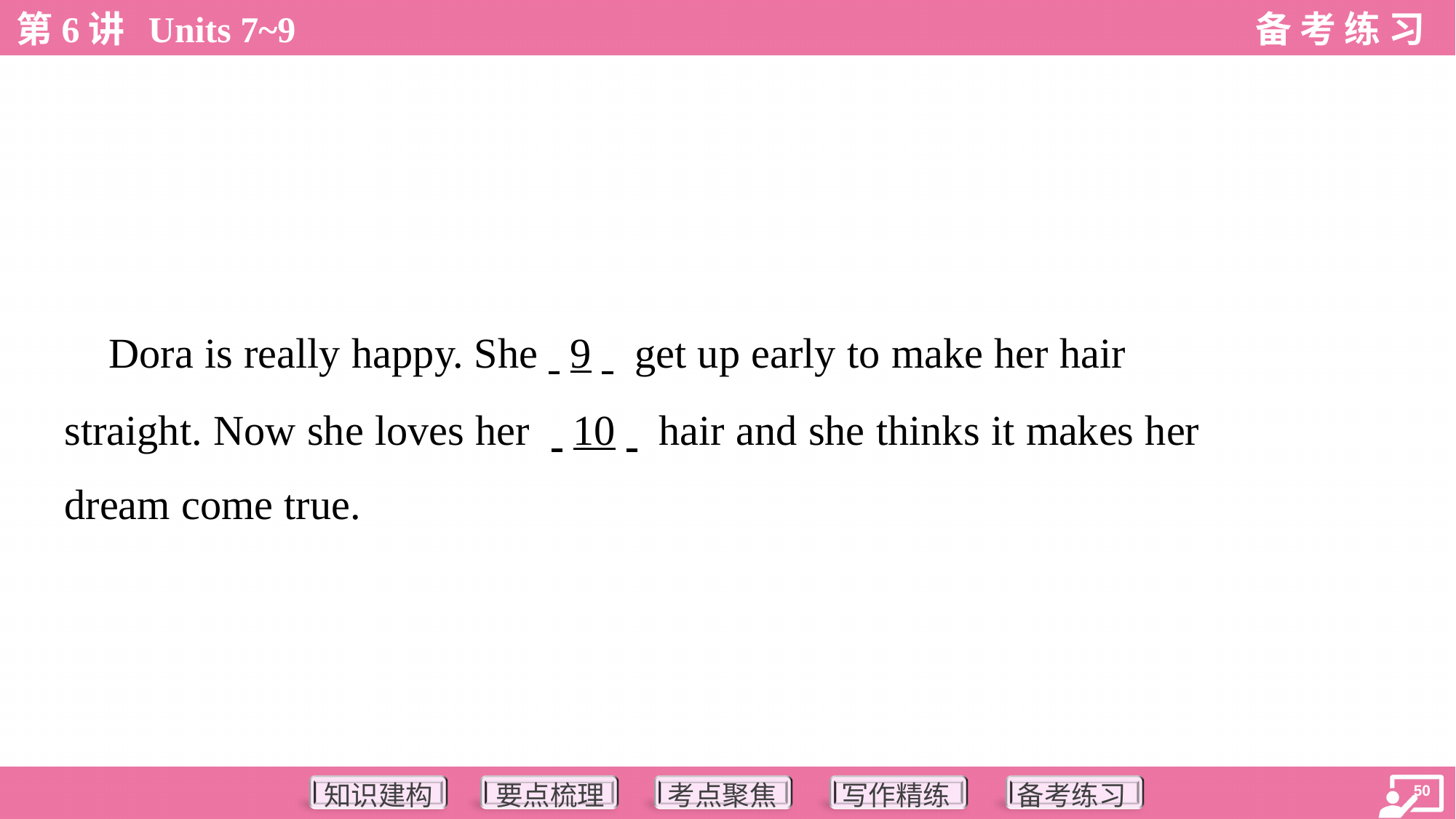

Dora is really happy. She. .9. . get up early to make her hair
straight. Now she loves her . .10. . hair and she thinks it makes her
dream come true.